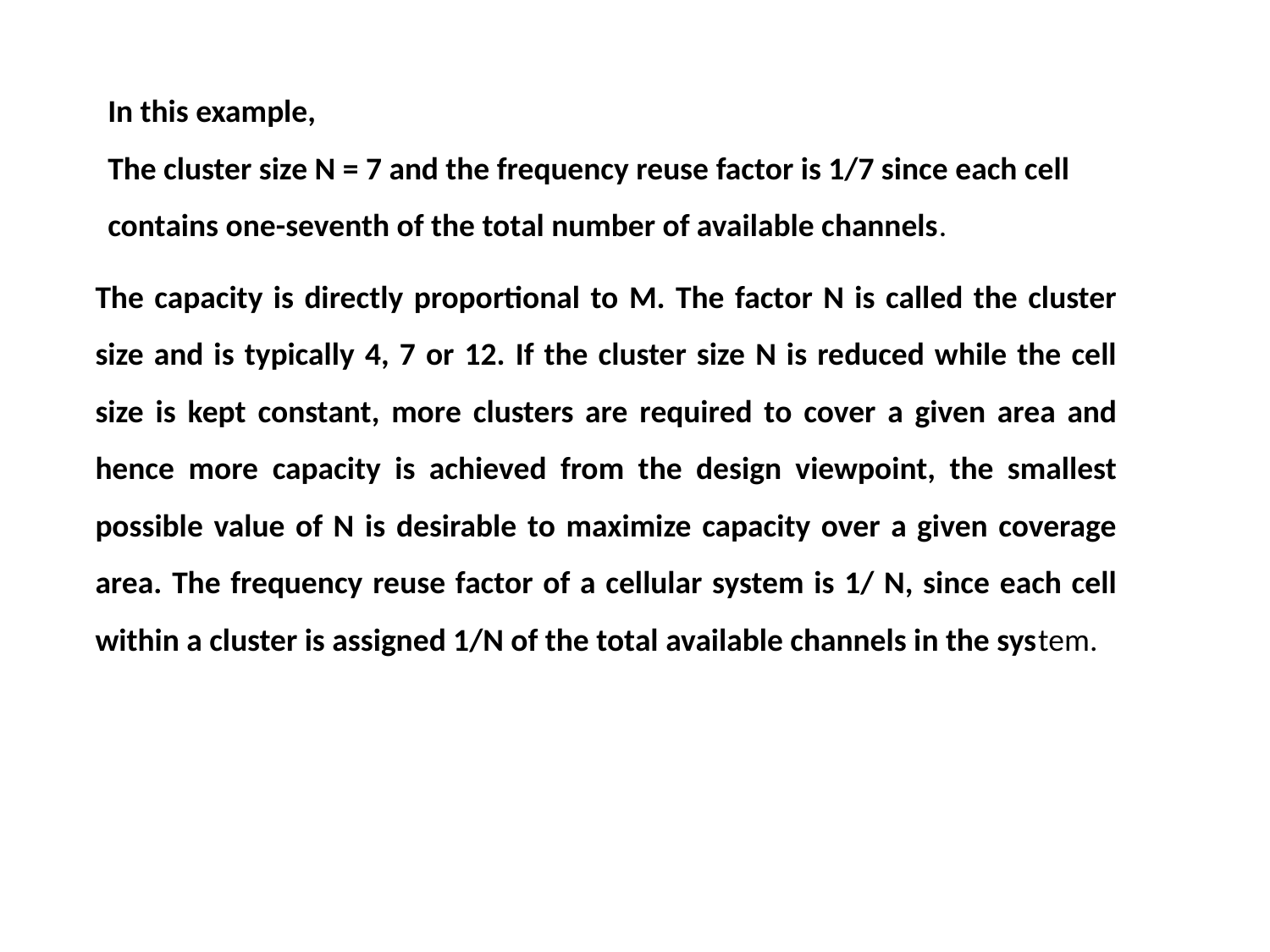

In this example,
The cluster size N = 7 and the frequency reuse factor is 1/7 since each cell contains one-seventh of the total number of available channels.
The capacity is directly proportional to M. The factor N is called the cluster size and is typically 4, 7 or 12. If the cluster size N is reduced while the cell size is kept constant, more clusters are required to cover a given area and hence more capacity is achieved from the design viewpoint, the smallest possible value of N is desirable to maximize capacity over a given coverage area. The frequency reuse factor of a cellular system is 1/ N, since each cell within a cluster is assigned 1/N of the total available channels in the system.